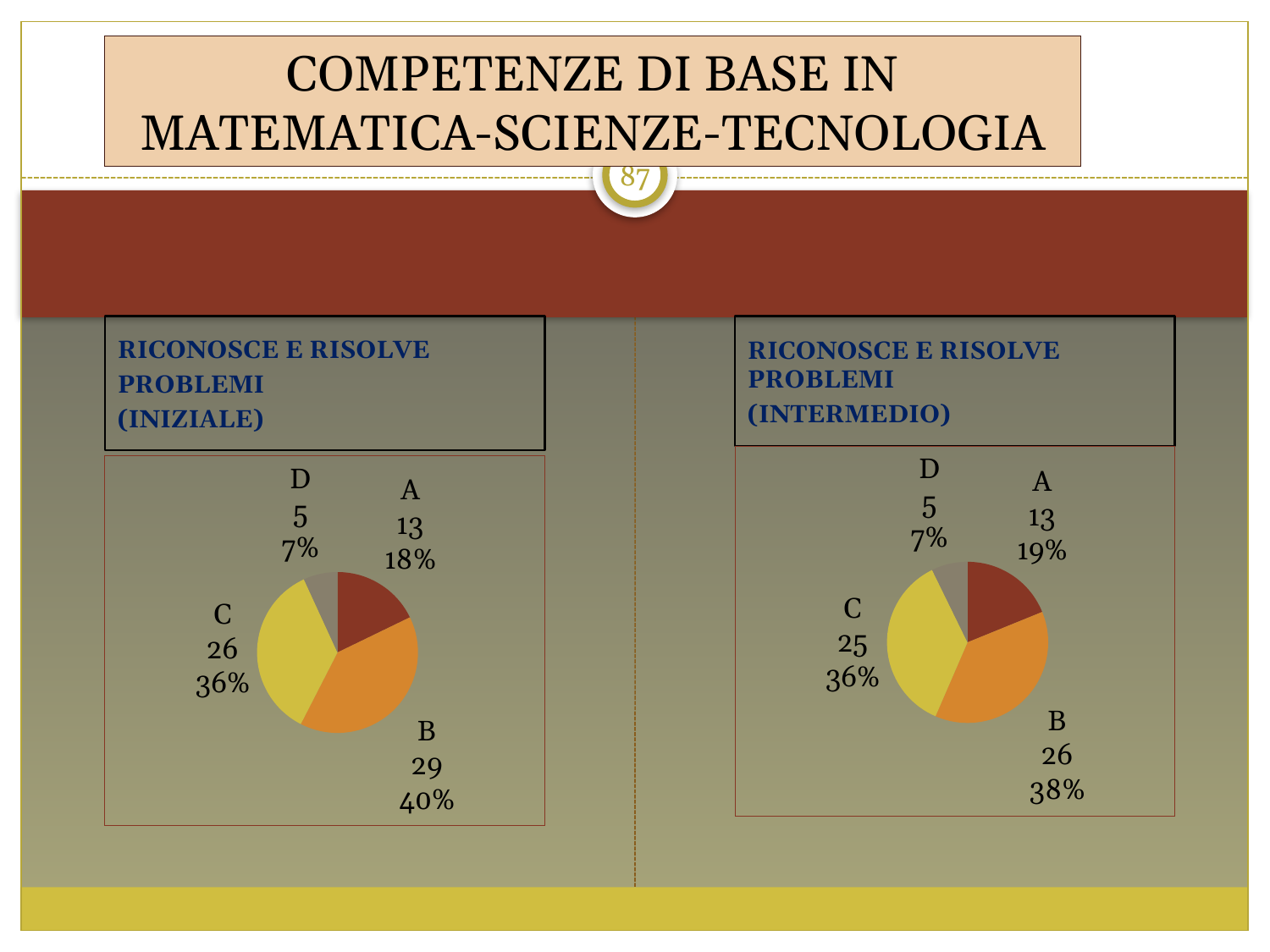

# COMPETENZE DI BASE IN MATEMATICA-SCIENZE-TECNOLOGIA
87
RICONOSCE E RISOLVE
PROBLEMI
(INIZIALE)
RICONOSCE E RISOLVE PROBLEMI
(INTERMEDIO)

### Chart

| Category | Vendite |
|---|---|
| A | 13.0 |
| B | 26.0 |
| C | 25.0 |
| D | 5.0 |

### Chart

| Category | Vendite |
|---|---|
| A | 13.0 |
| B | 29.0 |
| C | 26.0 |
| D | 5.0 |